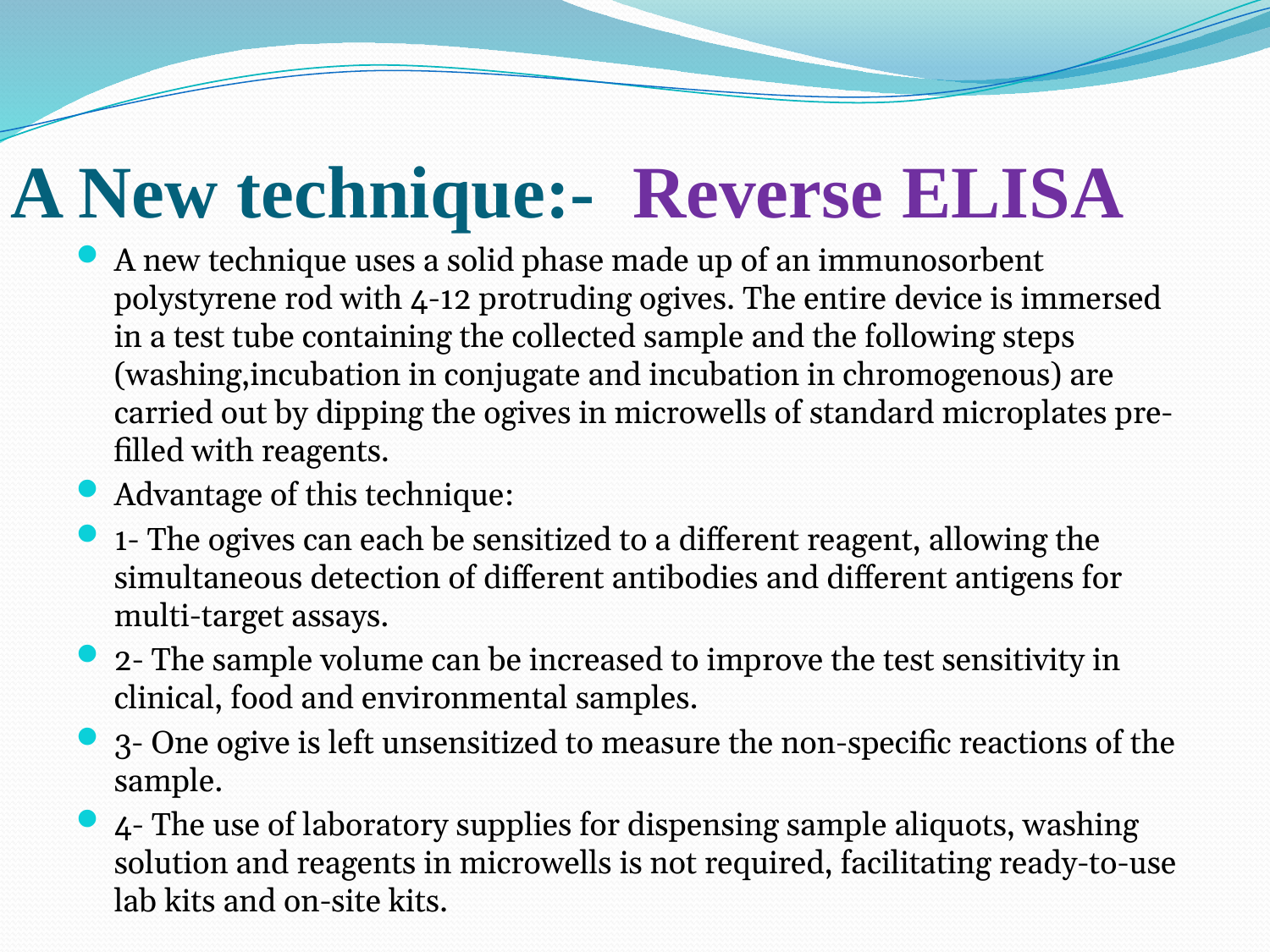

# A New technique:-  Reverse ELISA
A new technique uses a solid phase made up of an immunosorbent polystyrene rod with 4-12 protruding ogives. The entire device is immersed in a test tube containing the collected sample and the following steps (washing,incubation in conjugate and incubation in chromogenous) are carried out by dipping the ogives in microwells of standard microplates pre-filled with reagents.
Advantage of this technique:
1- The ogives can each be sensitized to a different reagent, allowing the simultaneous detection of different antibodies and different antigens for multi-target assays.
2- The sample volume can be increased to improve the test sensitivity in clinical, food and environmental samples.
3- One ogive is left unsensitized to measure the non-specific reactions of the sample.
4- The use of laboratory supplies for dispensing sample aliquots, washing solution and reagents in microwells is not required, facilitating ready-to-use lab kits and on-site kits.